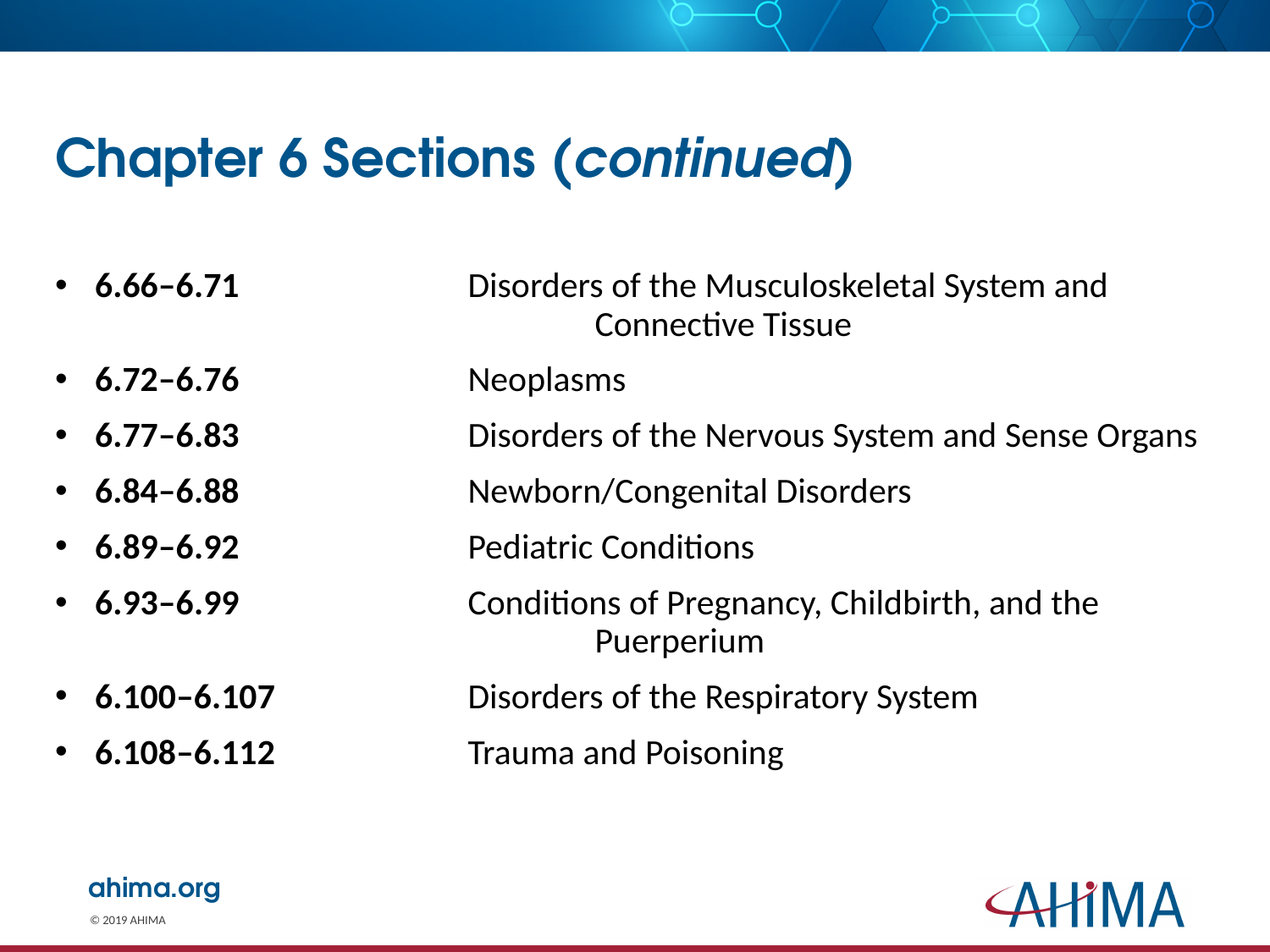

# Chapter 6 Sections (continued)

 6.66–6.71		Disorders of the Musculoskeletal System and 				Connective Tissue
 6.72–6.76		Neoplasms
 6.77–6.83		Disorders of the Nervous System and Sense Organs
 6.84–6.88		Newborn/Congenital Disorders
 6.89–6.92		Pediatric Conditions
 6.93–6.99		Conditions of Pregnancy, Childbirth, and the 				Puerperium
 6.100–6.107		Disorders of the Respiratory System
 6.108–6.112		Trauma and Poisoning